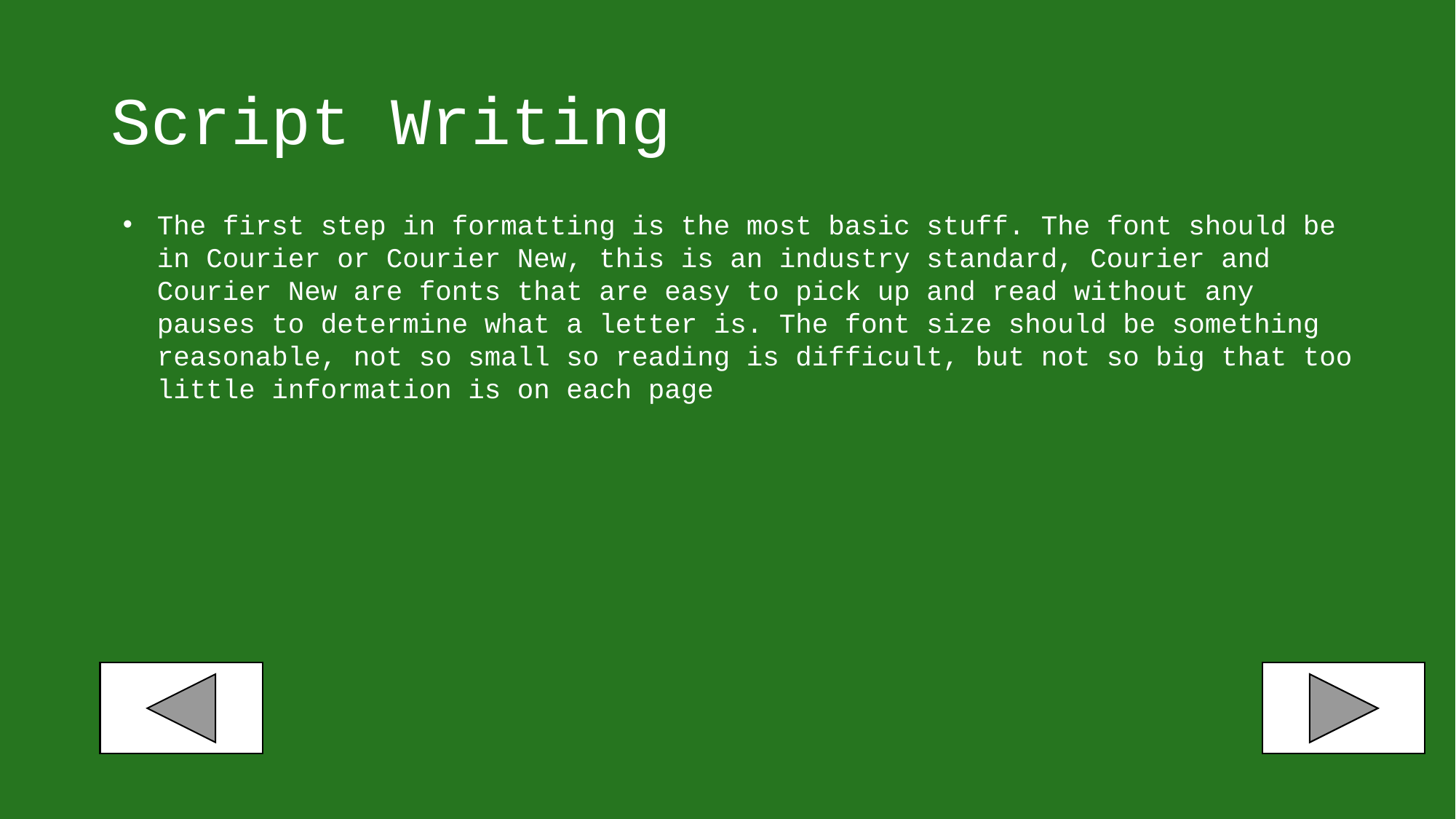

# Script Writing
The first step in formatting is the most basic stuff. The font should be in Courier or Courier New, this is an industry standard, Courier and Courier New are fonts that are easy to pick up and read without any pauses to determine what a letter is. The font size should be something reasonable, not so small so reading is difficult, but not so big that too little information is on each page